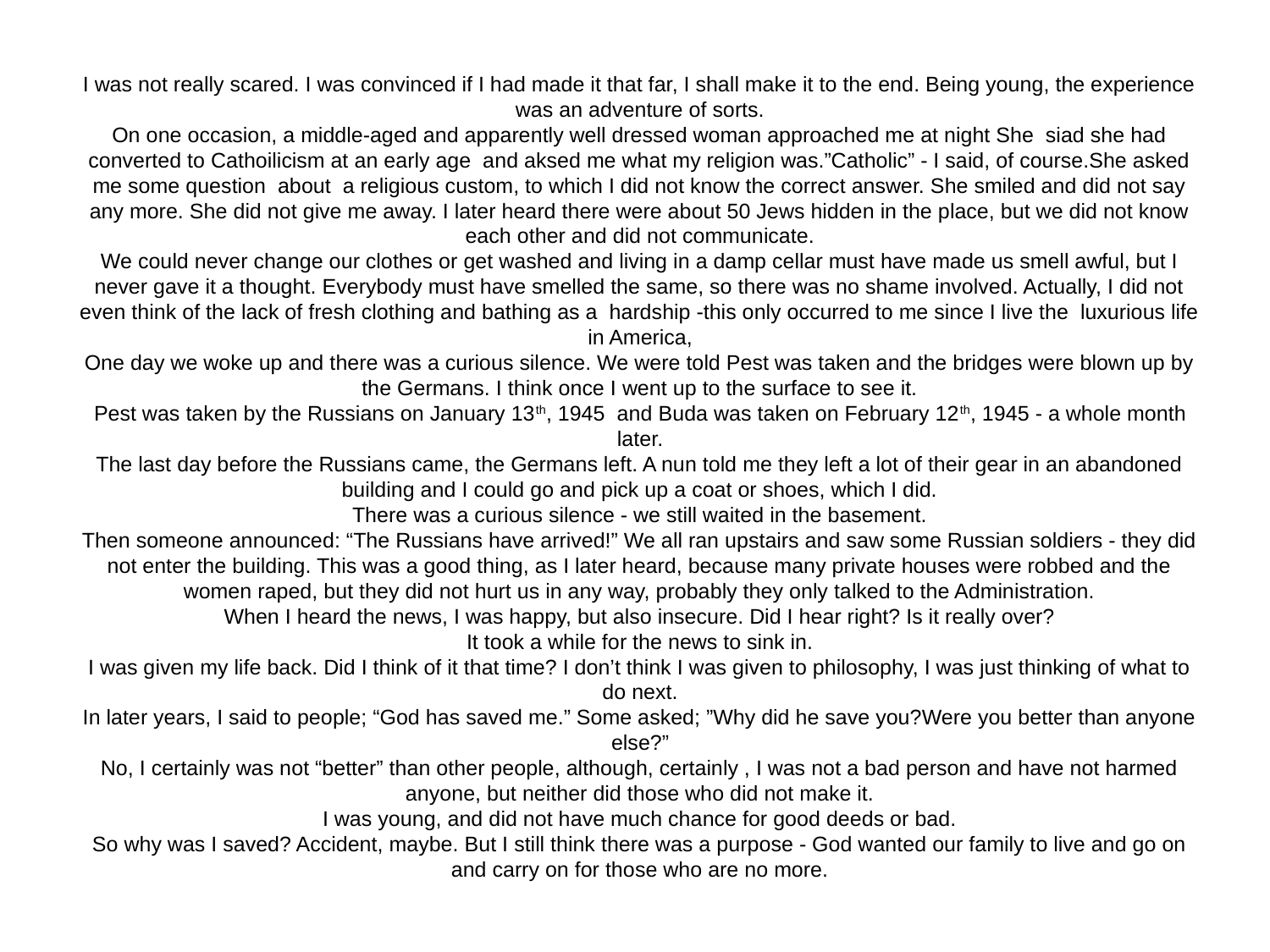

# I was not really scared. I was convinced if I had made it that far, I shall make it to the end. Being young, the experience was an adventure of sorts. On one occasion, a middle-aged and apparently well dressed woman approached me at night She  siad she had converted to Cathoilicism at an early age  and aksed me what my religion was.”Catholic” - I said, of course.She asked me some question  about  a religious custom, to which I did not know the correct answer. She smiled and did not say any more. She did not give me away. I later heard there were about 50 Jews hidden in the place, but we did not know each other and did not communicate. We could never change our clothes or get washed and living in a damp cellar must have made us smell awful, but I never gave it a thought. Everybody must have smelled the same, so there was no shame involved. Actually, I did not even think of the lack of fresh clothing and bathing as a  hardship -this only occurred to me since I live the  luxurious life in America, One day we woke up and there was a curious silence. We were told Pest was taken and the bridges were blown up by the Germans. I think once I went up to the surface to see it. Pest was taken by the Russians on January 13th, 1945  and Buda was taken on February 12th, 1945 - a whole month later. The last day before the Russians came, the Germans left. A nun told me they left a lot of their gear in an abandoned building and I could go and pick up a coat or shoes, which I did. There was a curious silence - we still waited in the basement. Then someone announced: “The Russians have arrived!” We all ran upstairs and saw some Russian soldiers - they did not enter the building. This was a good thing, as I later heard, because many private houses were robbed and the women raped, but they did not hurt us in any way, probably they only talked to the Administration. When I heard the news, I was happy, but also insecure. Did I hear right? Is it really over? It took a while for the news to sink in. I was given my life back. Did I think of it that time? I don’t think I was given to philosophy, I was just thinking of what to do next. In later years, I said to people; “God has saved me.” Some asked; ”Why did he save you?Were you better than anyone else?” No, I certainly was not “better” than other people, although, certainly , I was not a bad person and have not harmed anyone, but neither did those who did not make it. I was young, and did not have much chance for good deeds or bad. So why was I saved? Accident, maybe. But I still think there was a purpose - God wanted our family to live and go on and carry on for those who are no more.